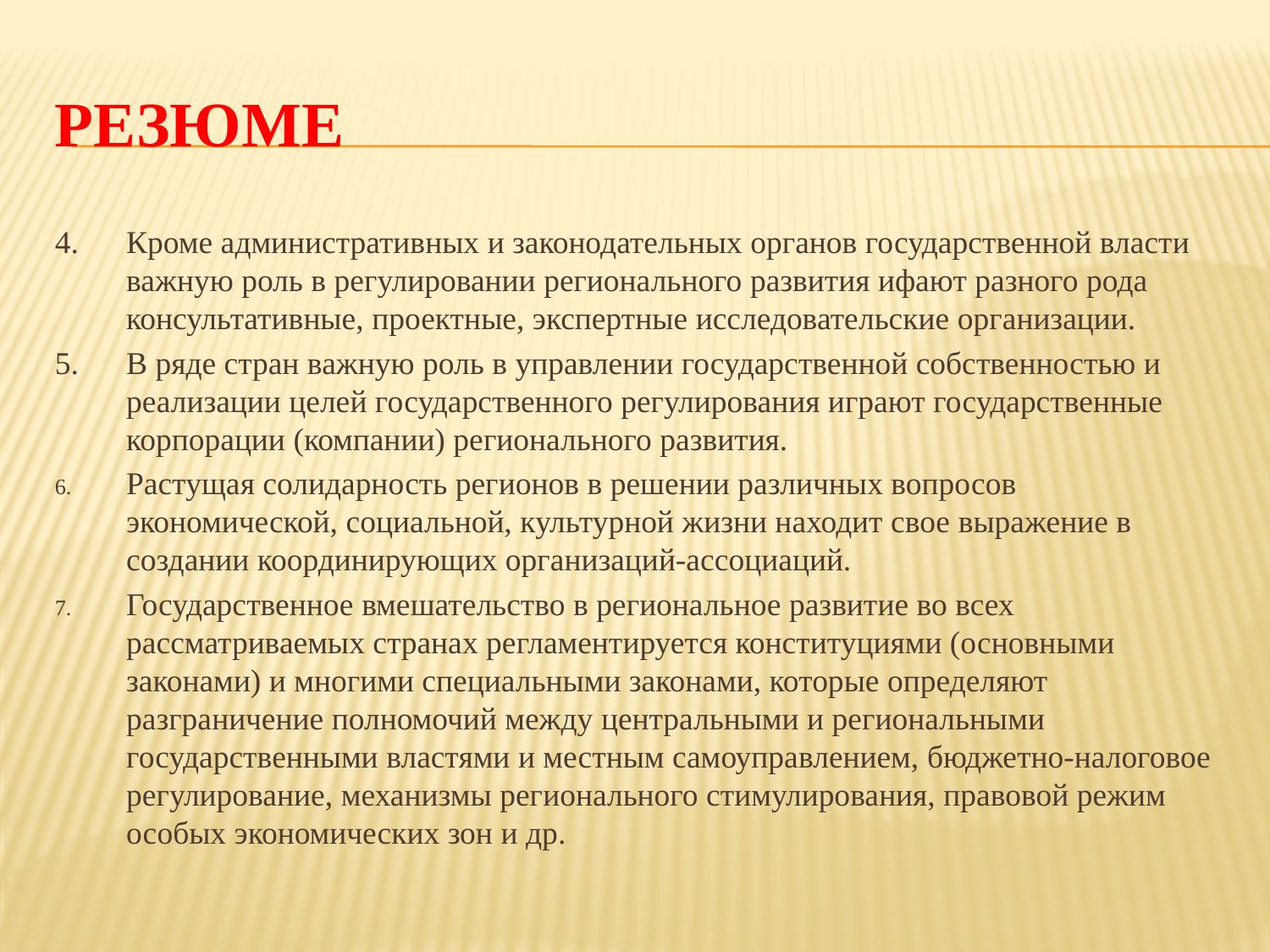

# резюме
Кроме административных и законодательных органов государственной власти важную роль в регулировании регионального развития ифают разного рода консультативные, проектные, экспертные исследовательские организации.
В ряде стран важную роль в управлении государственной собственностью и реализации целей государственного регулирования играют государственные корпорации (компании) регионального развития.
Растущая солидарность регионов в решении различных вопросов экономической, социальной, культурной жизни находит свое выражение в создании координирующих организаций-ассоциаций.
Государственное вмешательство в региональное развитие во всех рассматриваемых странах регламентируется конституциями (основными законами) и многими специальными законами, которые определяют разграничение полномочий между центральными и региональными государственными властями и местным самоуправлением, бюджетно-налоговое регулирование, механизмы регионального стимулирования, правовой режим особых экономических зон и др.